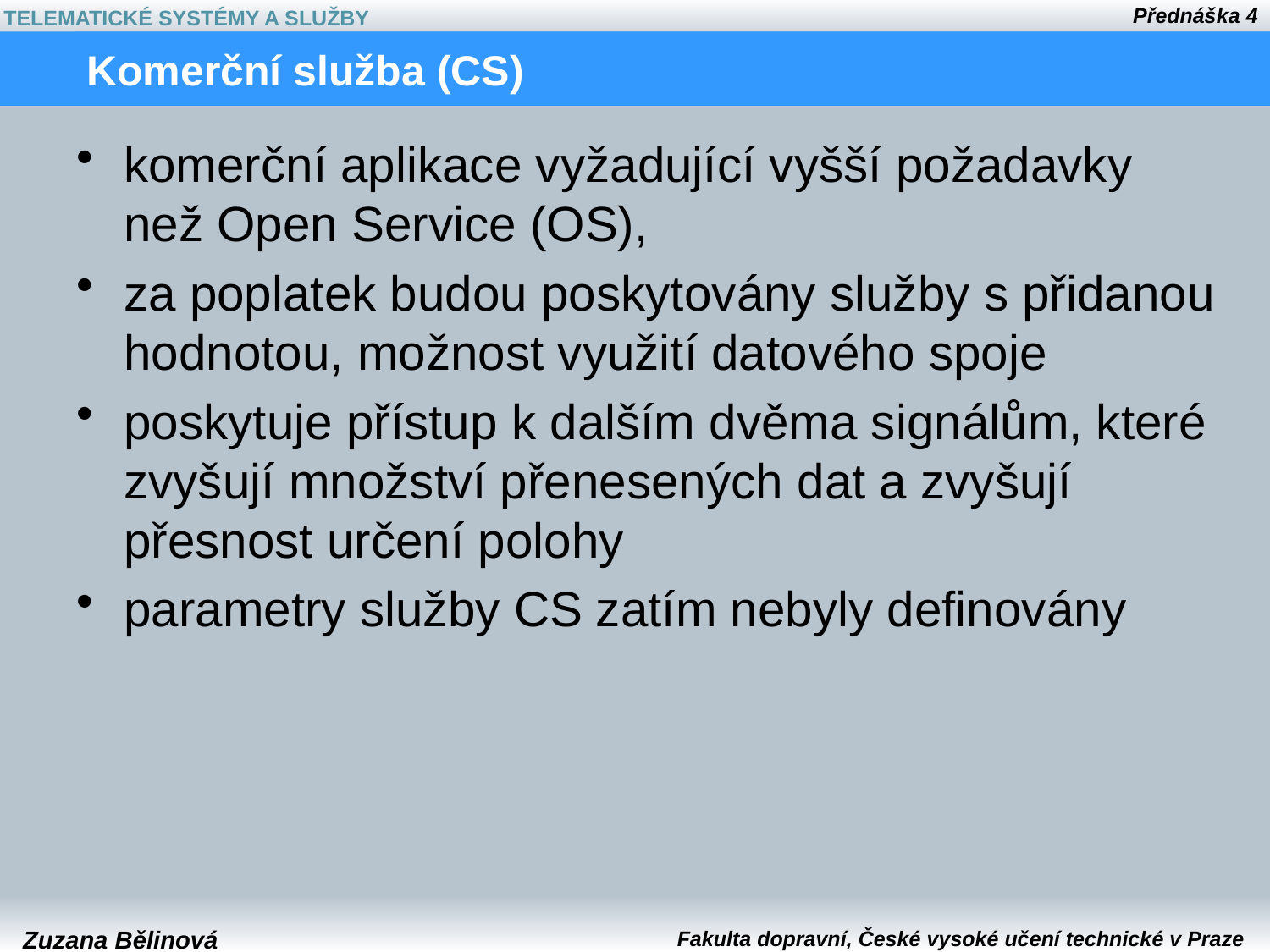

# Komerční služba (CS)
komerční aplikace vyžadující vyšší požadavky než Open Service (OS),
za poplatek budou poskytovány služby s přidanou hodnotou, možnost využití datového spoje
poskytuje přístup k dalším dvěma signálům, které zvyšují množství přenesených dat a zvyšují přesnost určení polohy
parametry služby CS zatím nebyly definovány